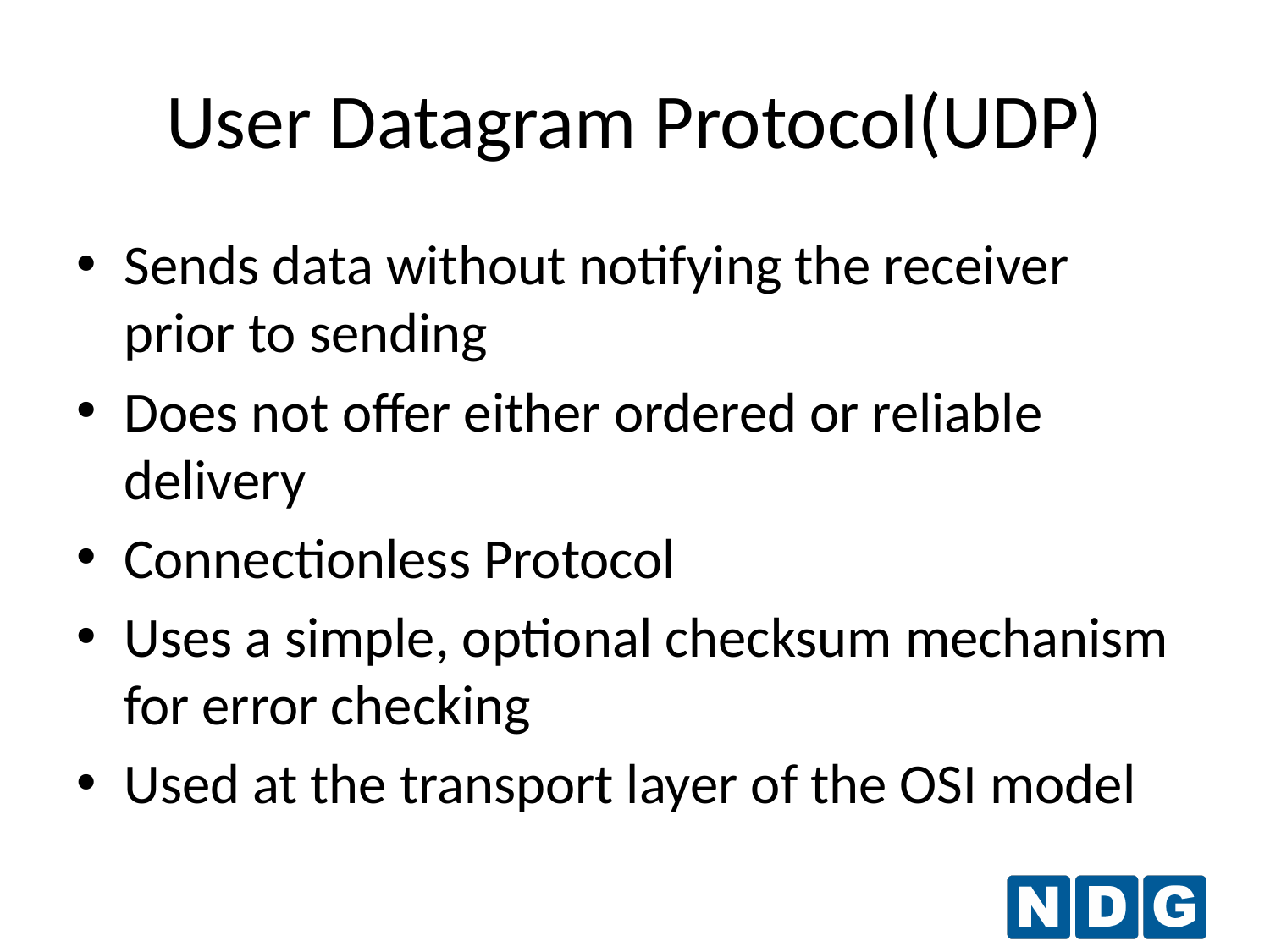

User Datagram Protocol(UDP)
Sends data without notifying the receiver prior to sending
Does not offer either ordered or reliable delivery
Connectionless Protocol
Uses a simple, optional checksum mechanism for error checking
Used at the transport layer of the OSI model